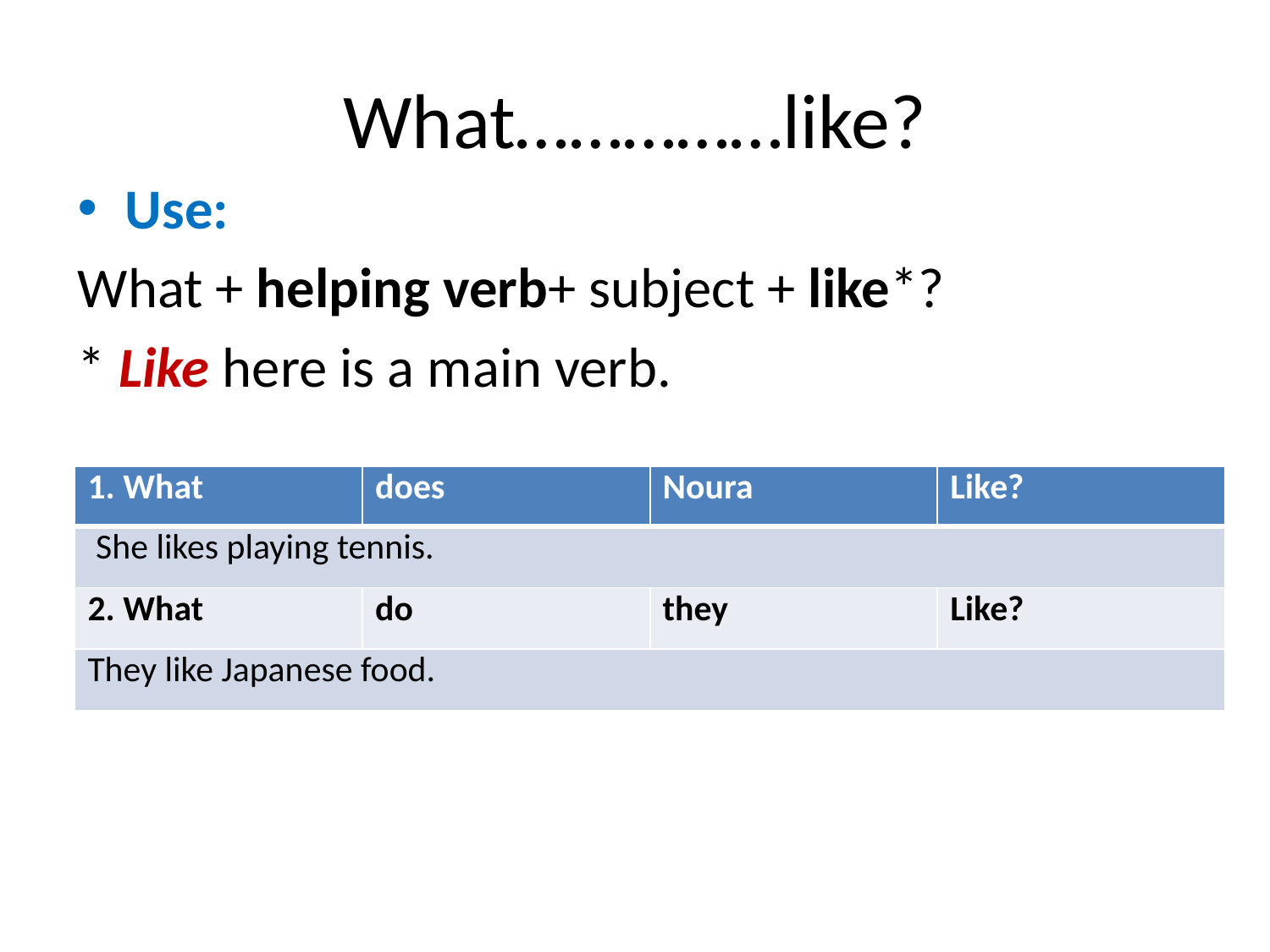

# What……………like?
Use:
What + helping verb+ subject + like*?
* Like here is a main verb.

| 1. What | does | Noura | Like? |
| --- | --- | --- | --- |
| She likes playing tennis. |  |  |  |
| 2. What | do | they | Like? |
| They like Japanese food. |  |  |  |